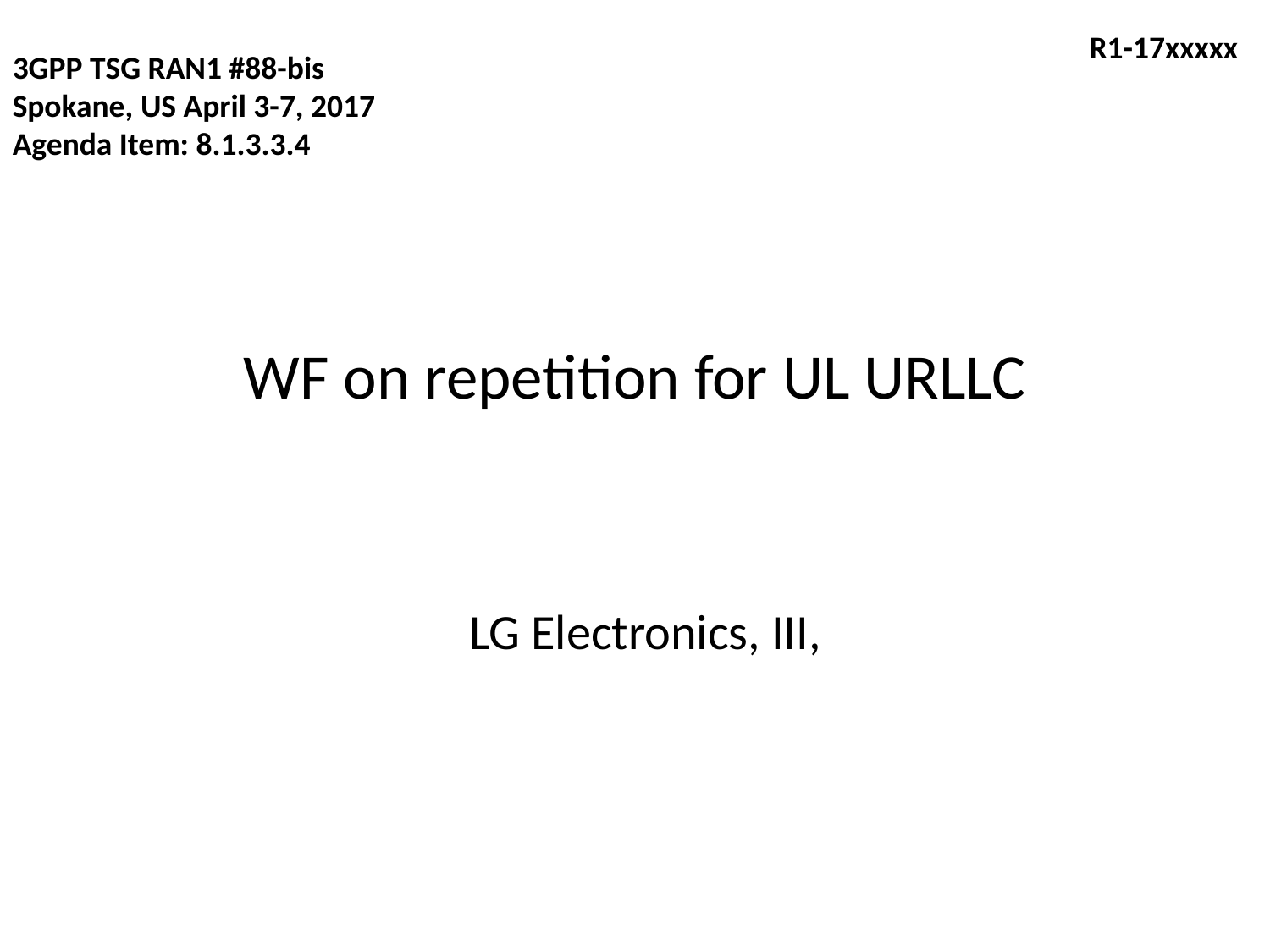

R1-17xxxxx
3GPP TSG RAN1 #88-bis
Spokane, US April 3-7, 2017
Agenda Item: 8.1.3.3.4
# WF on repetition for UL URLLC
LG Electronics, III,